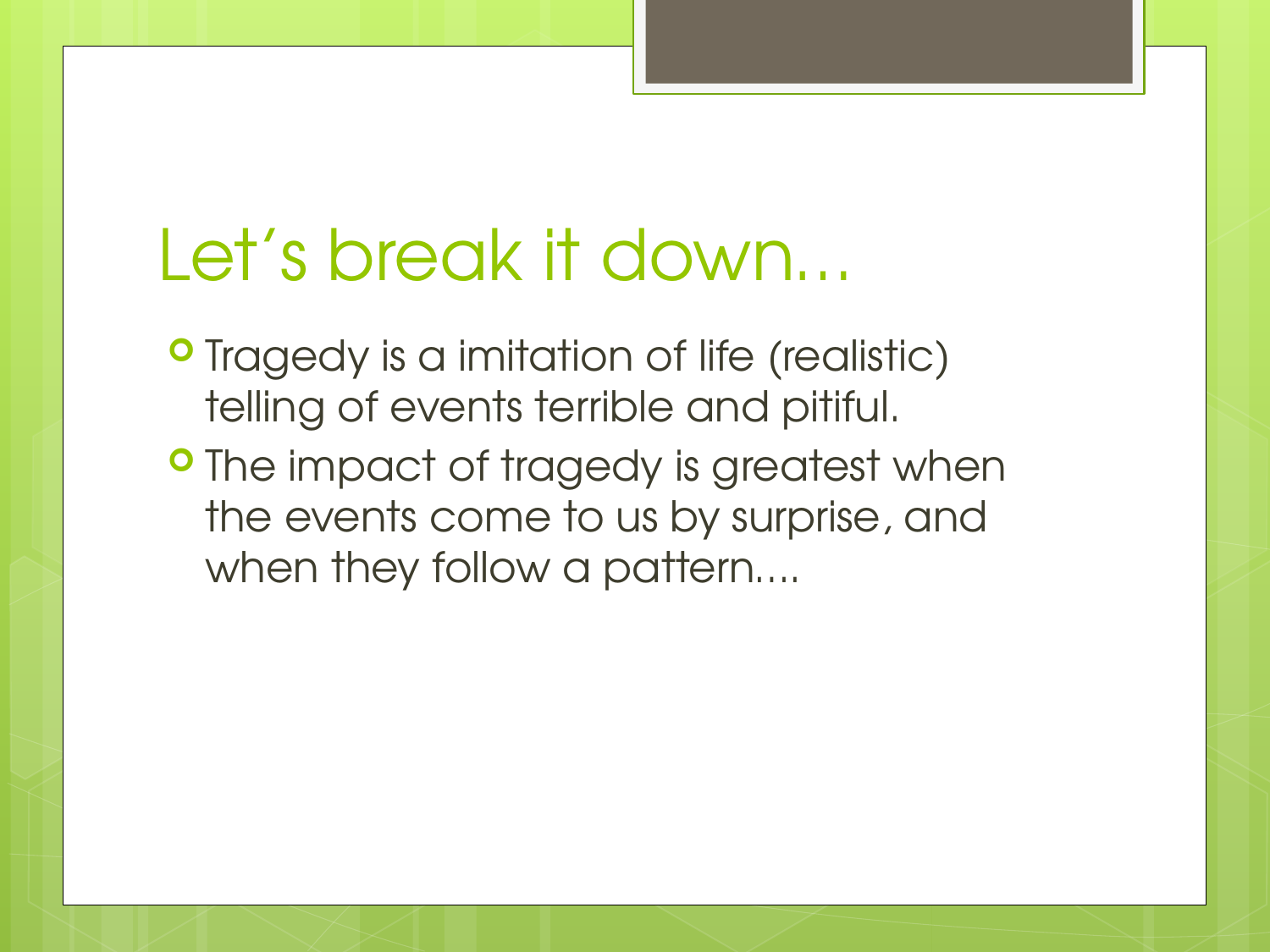

# Let’s break it down…
Tragedy is a imitation of life (realistic) telling of events terrible and pitiful.
The impact of tragedy is greatest when the events come to us by surprise, and when they follow a pattern….